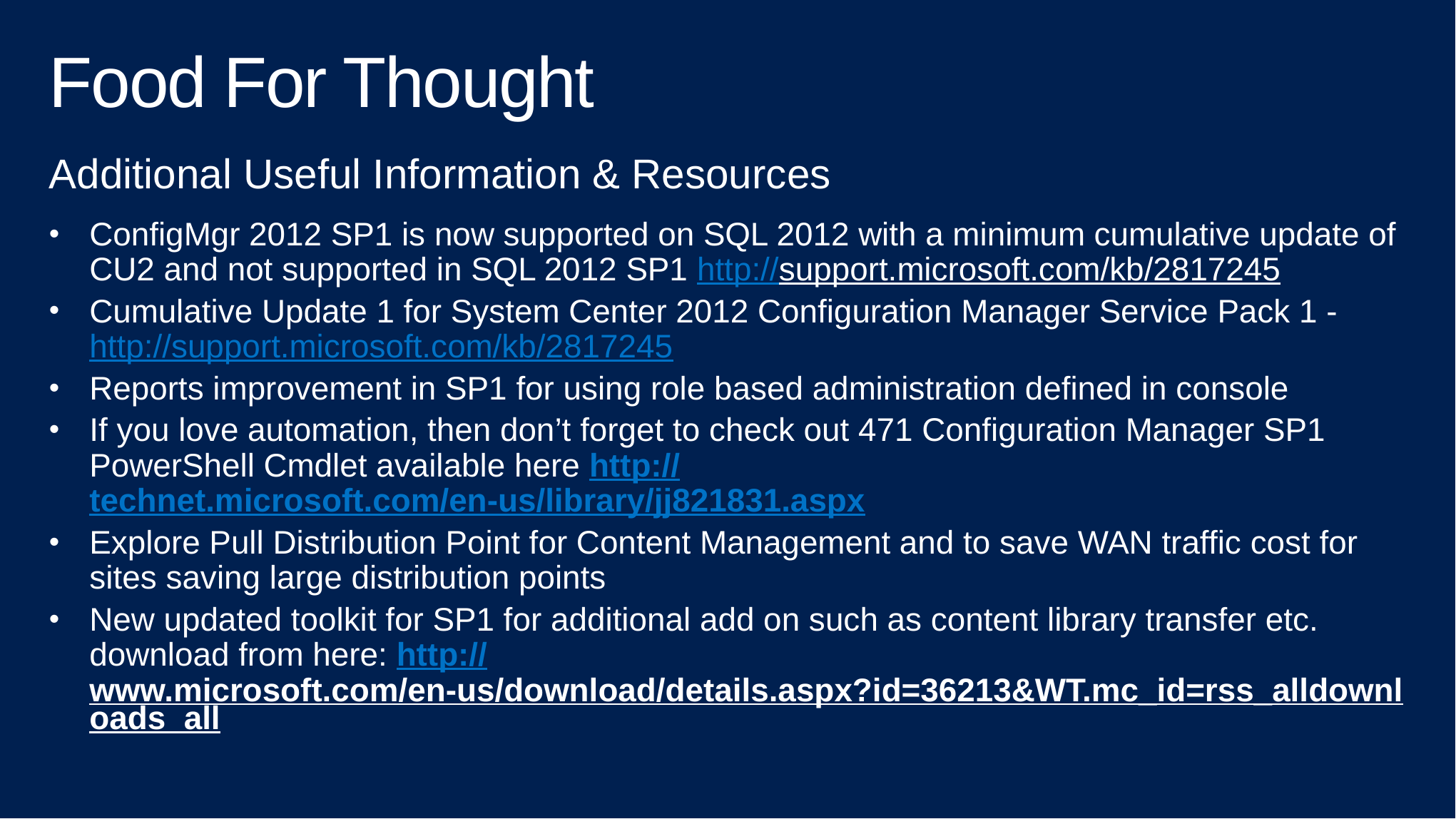

# Food For Thought
Additional Useful Information & Resources

ConfigMgr 2012 SP1 is now supported on SQL 2012 with a minimum cumulative update of CU2 and not supported in SQL 2012 SP1 http://support.microsoft.com/kb/2817245
Cumulative Update 1 for System Center 2012 Configuration Manager Service Pack 1 - http://support.microsoft.com/kb/2817245
Reports improvement in SP1 for using role based administration defined in console
If you love automation, then don’t forget to check out 471 Configuration Manager SP1 PowerShell Cmdlet available here http://technet.microsoft.com/en-us/library/jj821831.aspx
Explore Pull Distribution Point for Content Management and to save WAN traffic cost for sites saving large distribution points
New updated toolkit for SP1 for additional add on such as content library transfer etc. download from here: http://www.microsoft.com/en-us/download/details.aspx?id=36213&WT.mc_id=rss_alldownloads_all